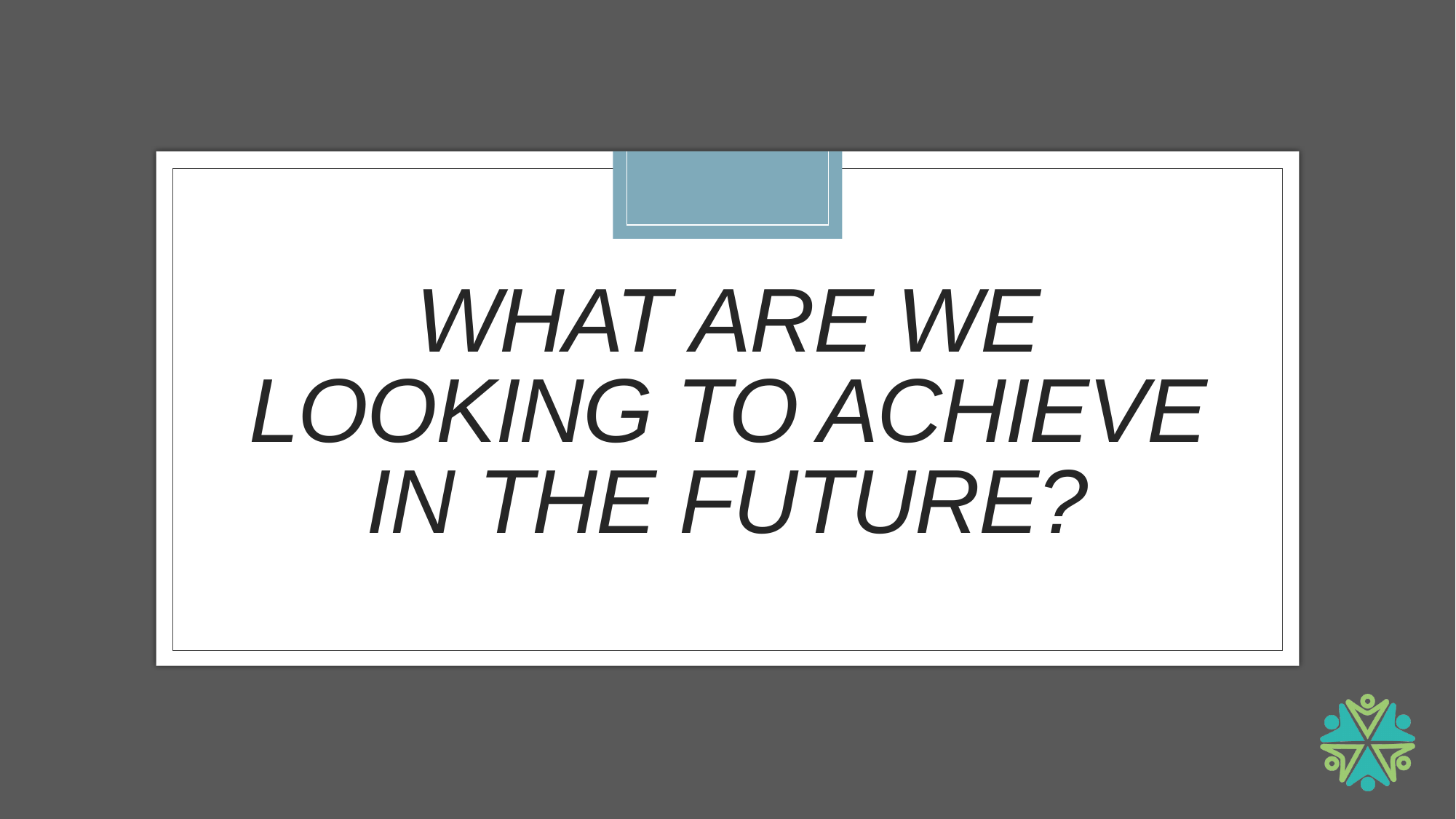

# What are We looking to achieve in the future?